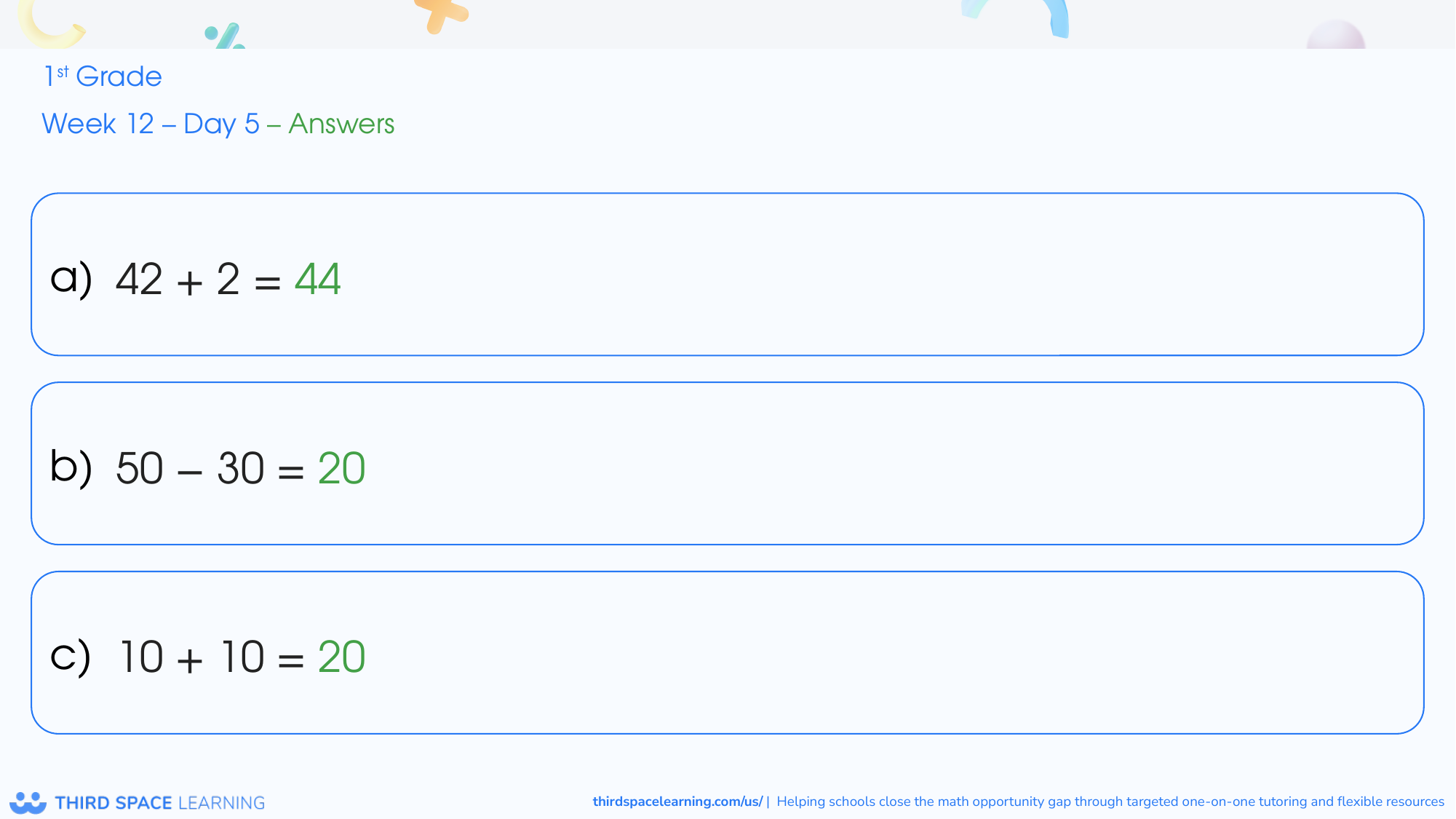

1st Grade
Week 12 – Day 5 – Answers
42 + 2 = 44
50 − 30 = 20
10 + 10 = 20